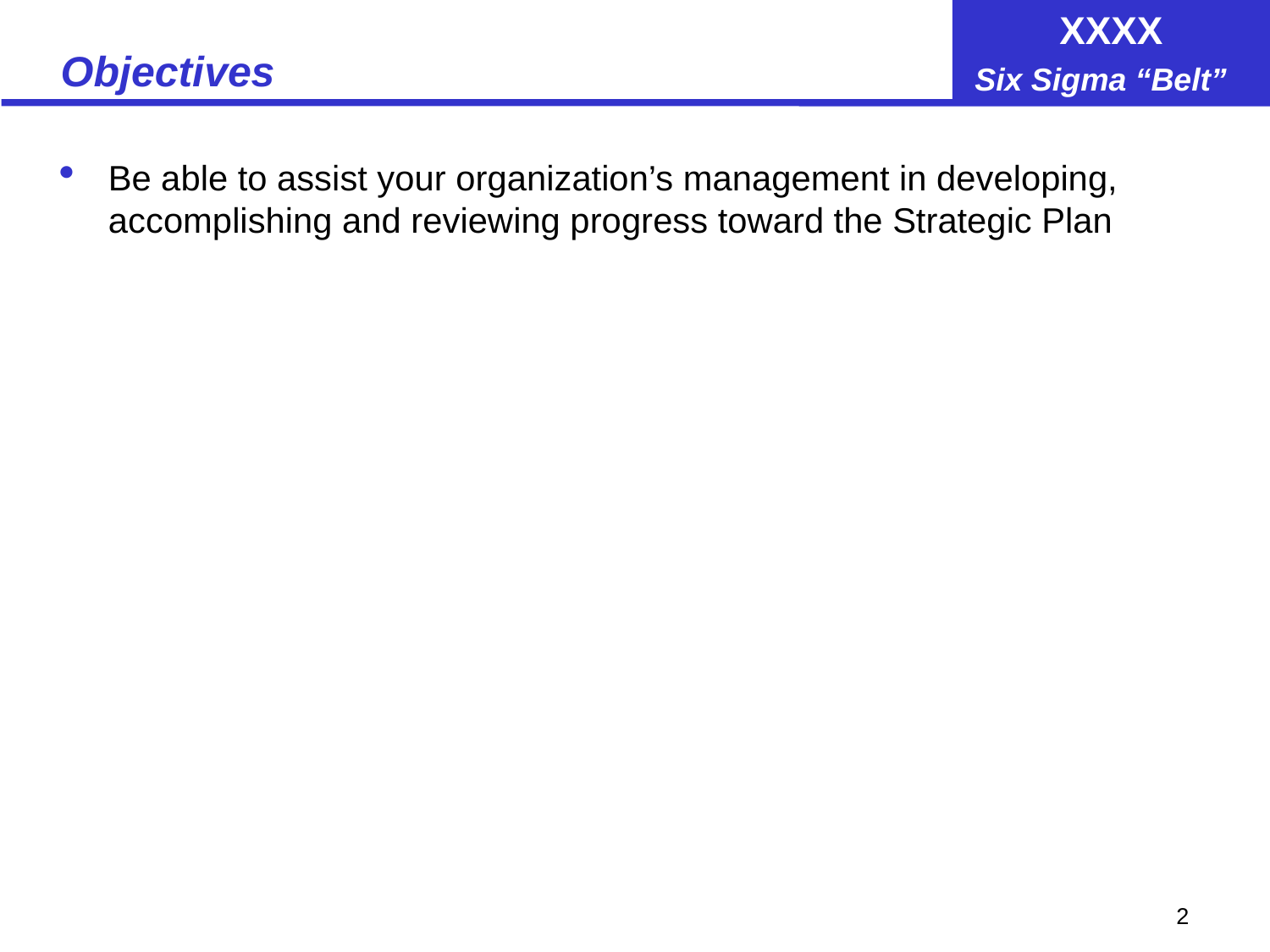

# Objectives
Be able to assist your organization’s management in developing, accomplishing and reviewing progress toward the Strategic Plan